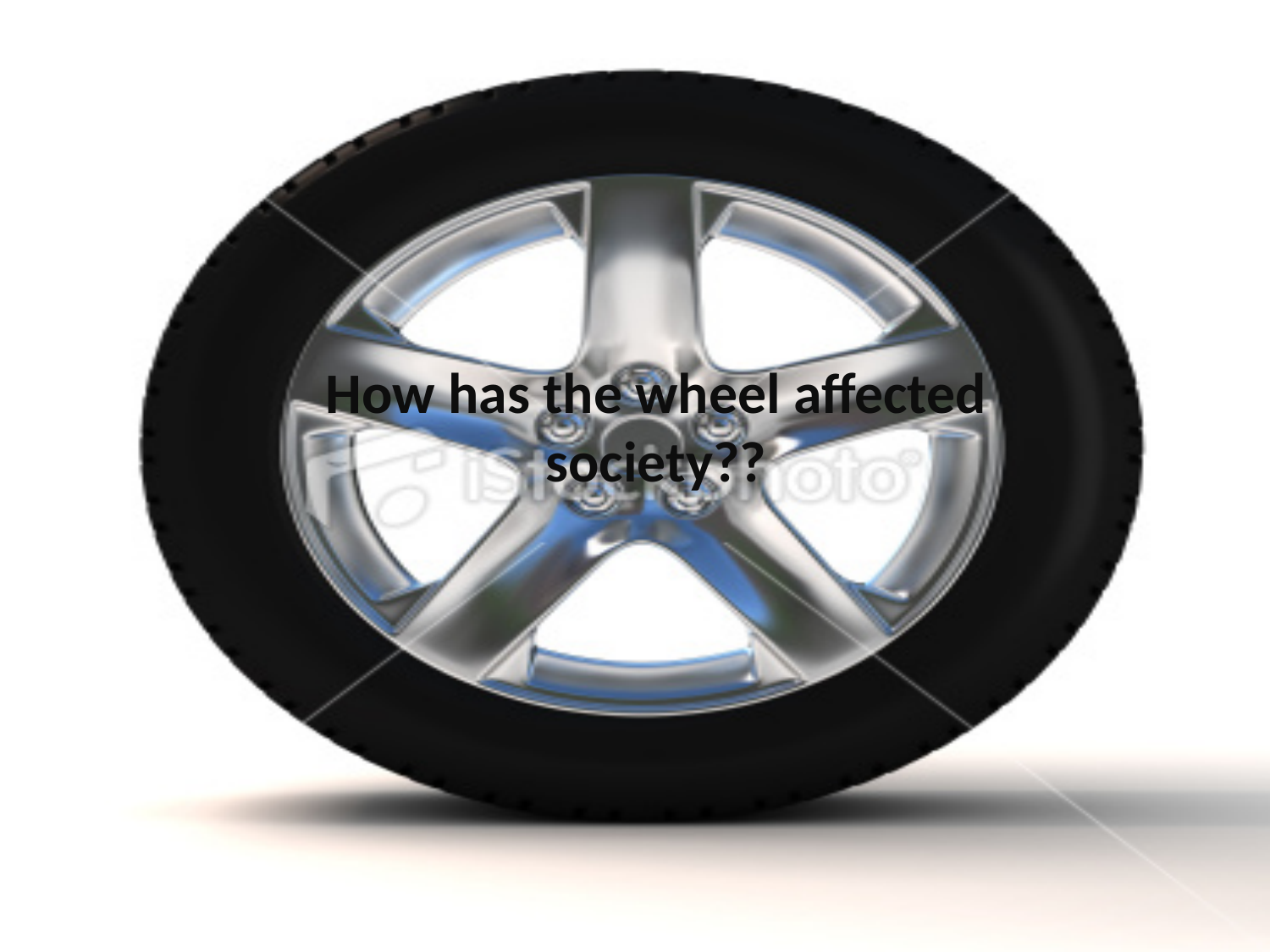

# How has the wheel affected society??